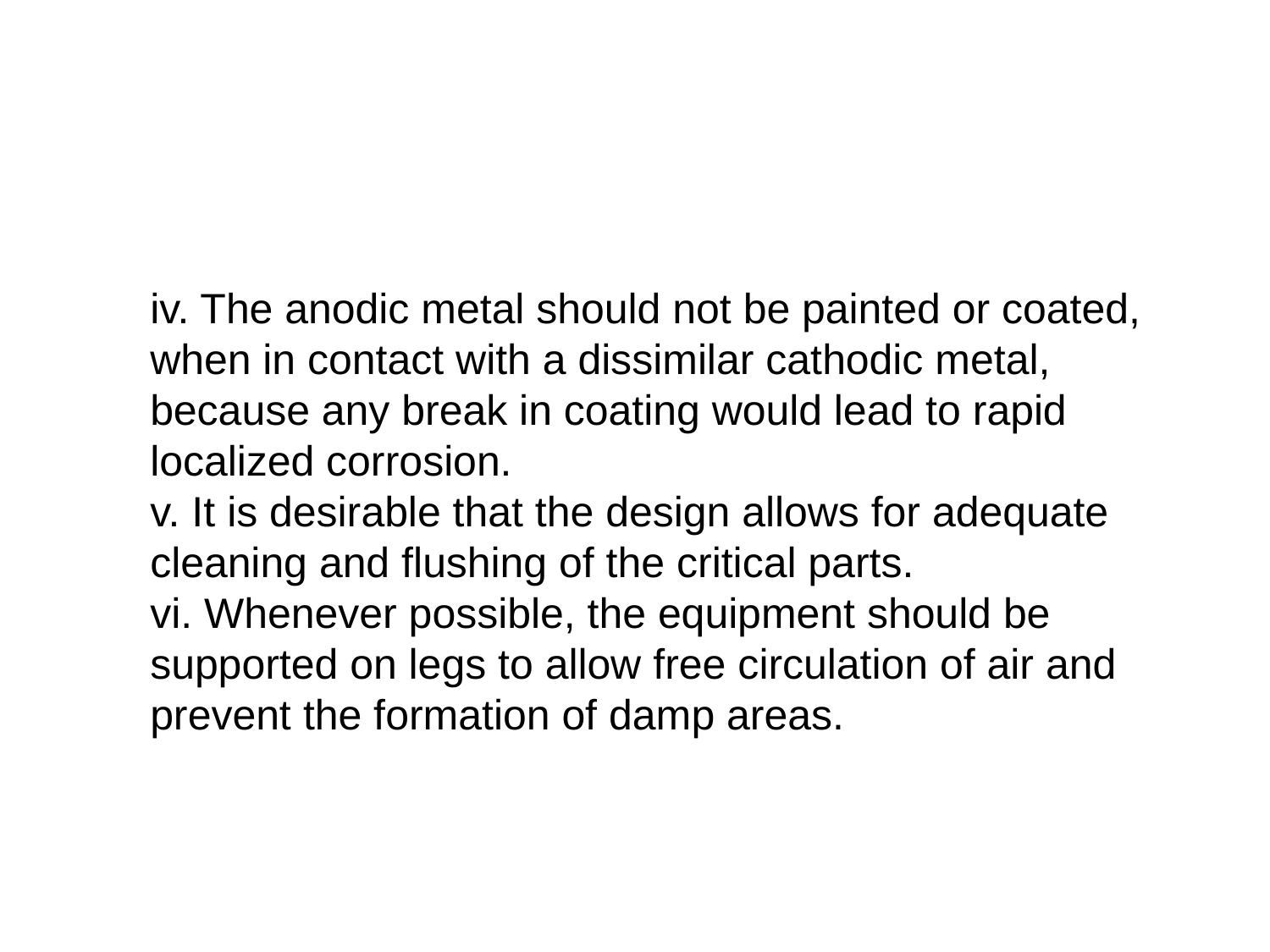

iv. The anodic metal should not be painted or coated, when in contact with a dissimilar cathodic metal, because any break in coating would lead to rapid localized corrosion.
v. It is desirable that the design allows for adequate cleaning and flushing of the critical parts.
vi. Whenever possible, the equipment should be supported on legs to allow free circulation of air and prevent the formation of damp areas.